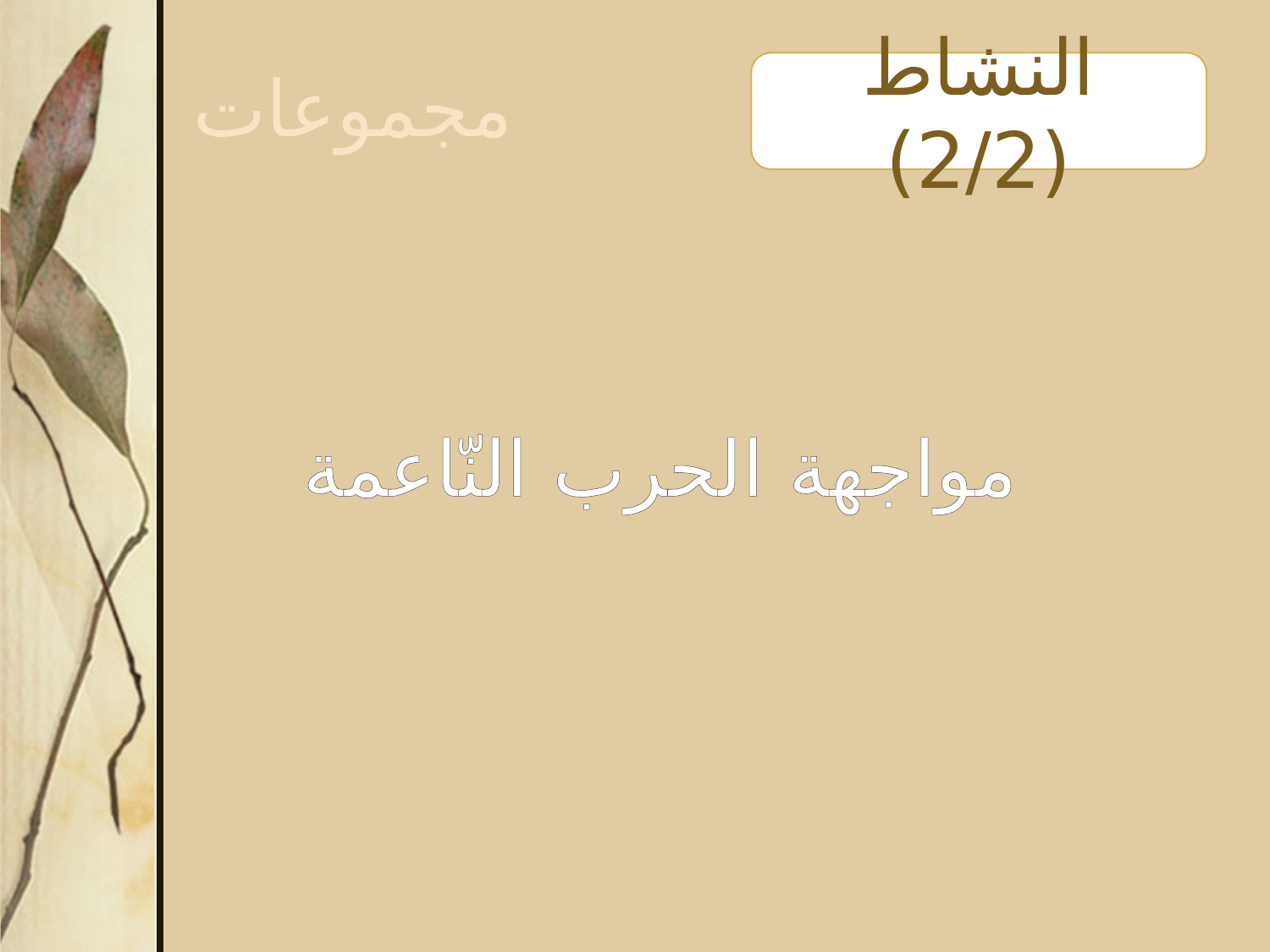

مجموعات
النشاط (2/2)
مواجهة الحرب النّاعمة
يعرض المدرب مقطع الفيديو (الإمام الخامنئي (دام ظلّه) مواجهة الحرب الناعمة)
يطرح المدرب السؤال التالي : ما هو دور القائد في كشافة الإمام المهدي (عج) في مواجهة الحرب الناعمة ؟
1- تجتمع المجموعات، وعلى كلّ مشارك كتابة ثلاثة أدوار يمكن للقائد القيام بها في مواجهة الحرب الناعمة.
2- تناقش المجموعة أفكار أعضائها.
3- تتّفق المجموعة على خمسة أفكار من بين الأفكار التي طرحها الأعضاء.
4- تعرض المجموعات الأفكار بعدم تكرار ما عُرض.
5- يلخّص المدرب أبرز الأفكار التي عرضت.
6- يعرض المدرب مقطع الفيديو الإمام الخامنئي (دام ظلّه) – ضباط الحرب الناعمة .
يمكن للمدرب تنسيق وقت العروض ضمن النشاط الواحد).